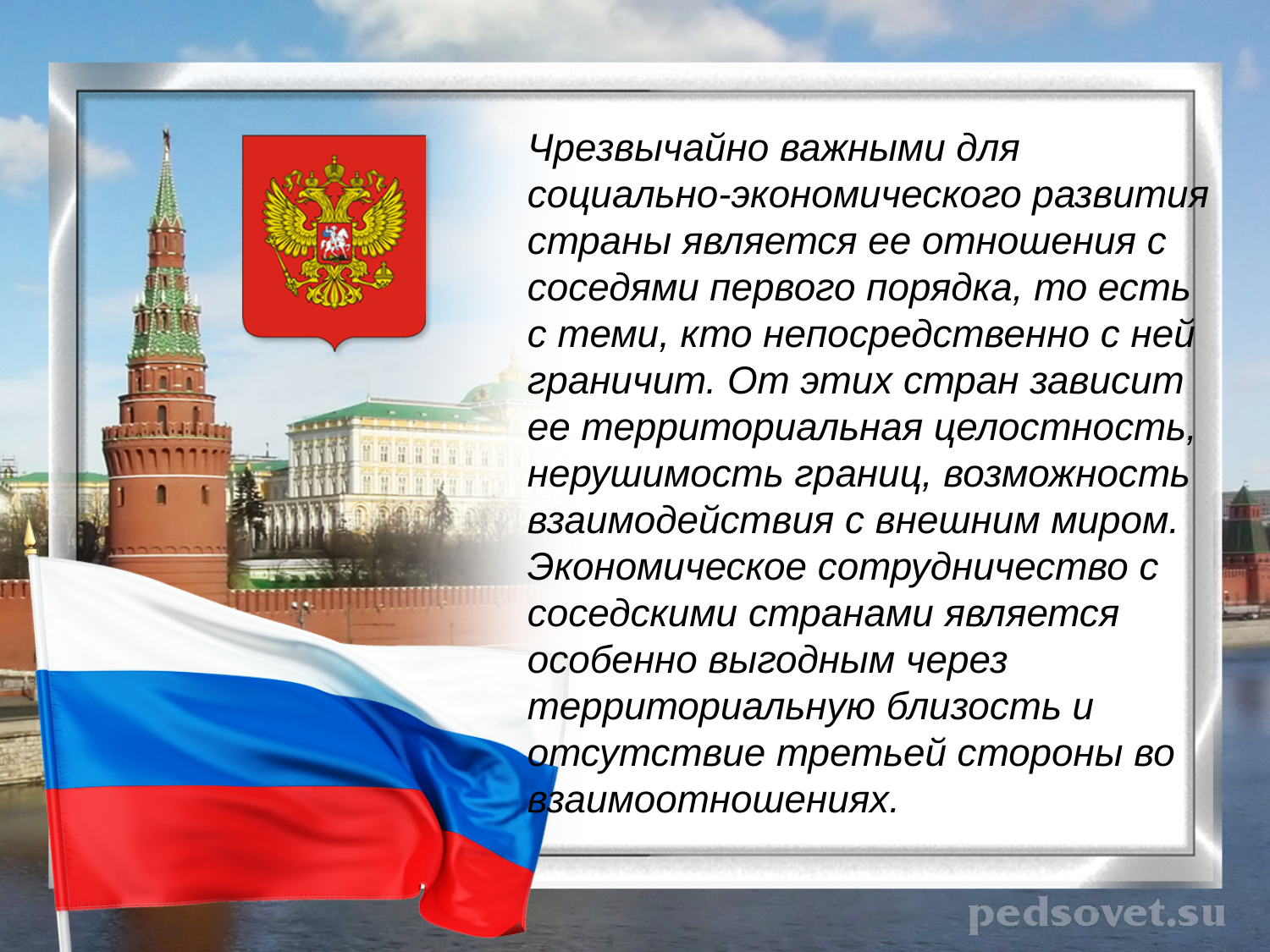

Чрезвычайно важными для социально-экономического развития страны является ее отношения с соседями первого порядка, то есть с теми, кто непосредственно с ней граничит. От этих стран зависит ее территориальная целостность, нерушимость границ, возможность взаимодействия с внешним миром. Экономическое сотрудничество с соседскими странами является особенно выгодным через территориальную близость и отсутствие третьей стороны во взаимоотношениях.